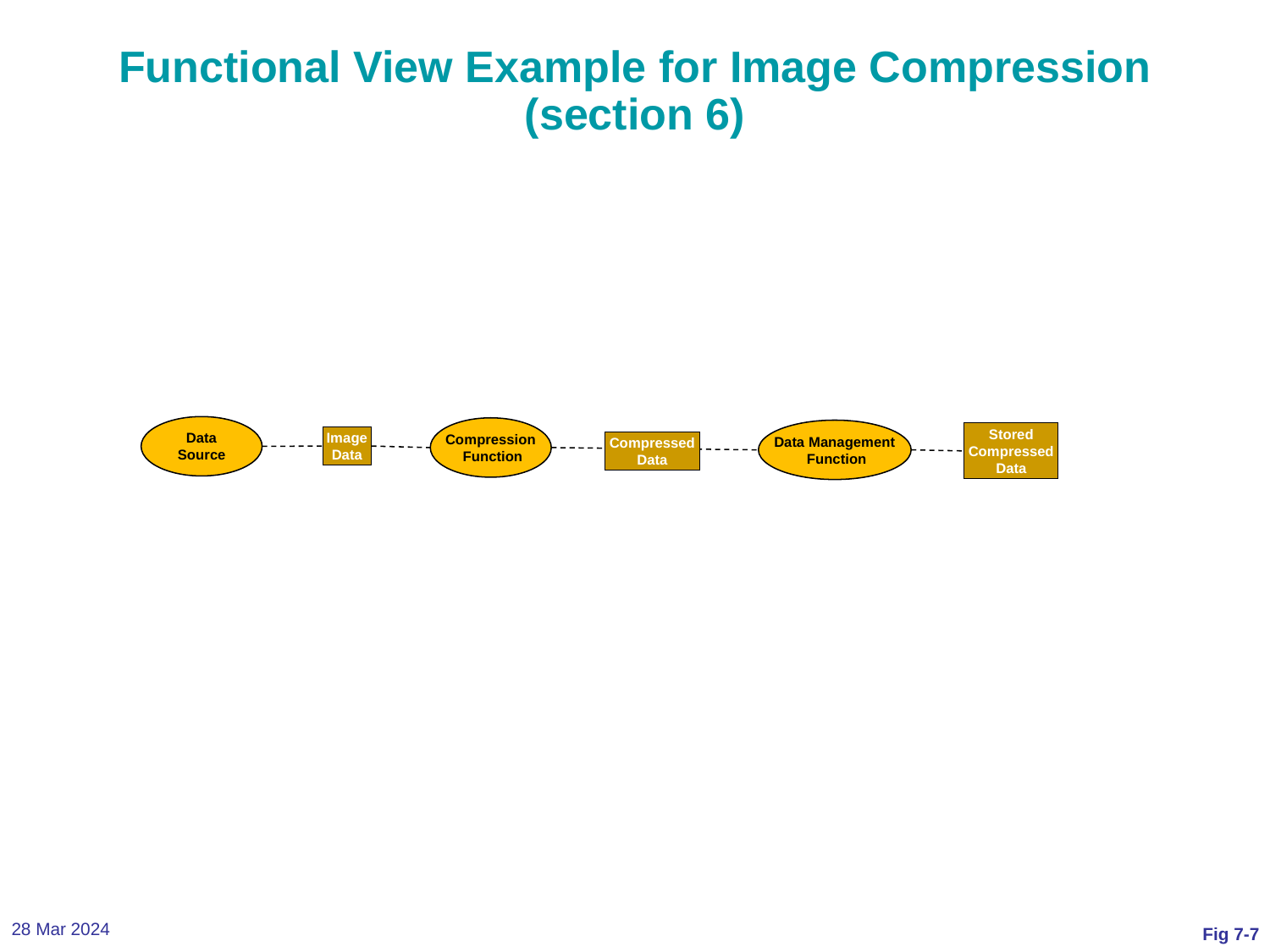

# Functional View Example for Image Compression (section 6)
Data
Source
Compression
 Function
Data Management
 Function
Stored Compressed Data
Image Data
Compressed Data
28 Mar 2024
Fig 7-7